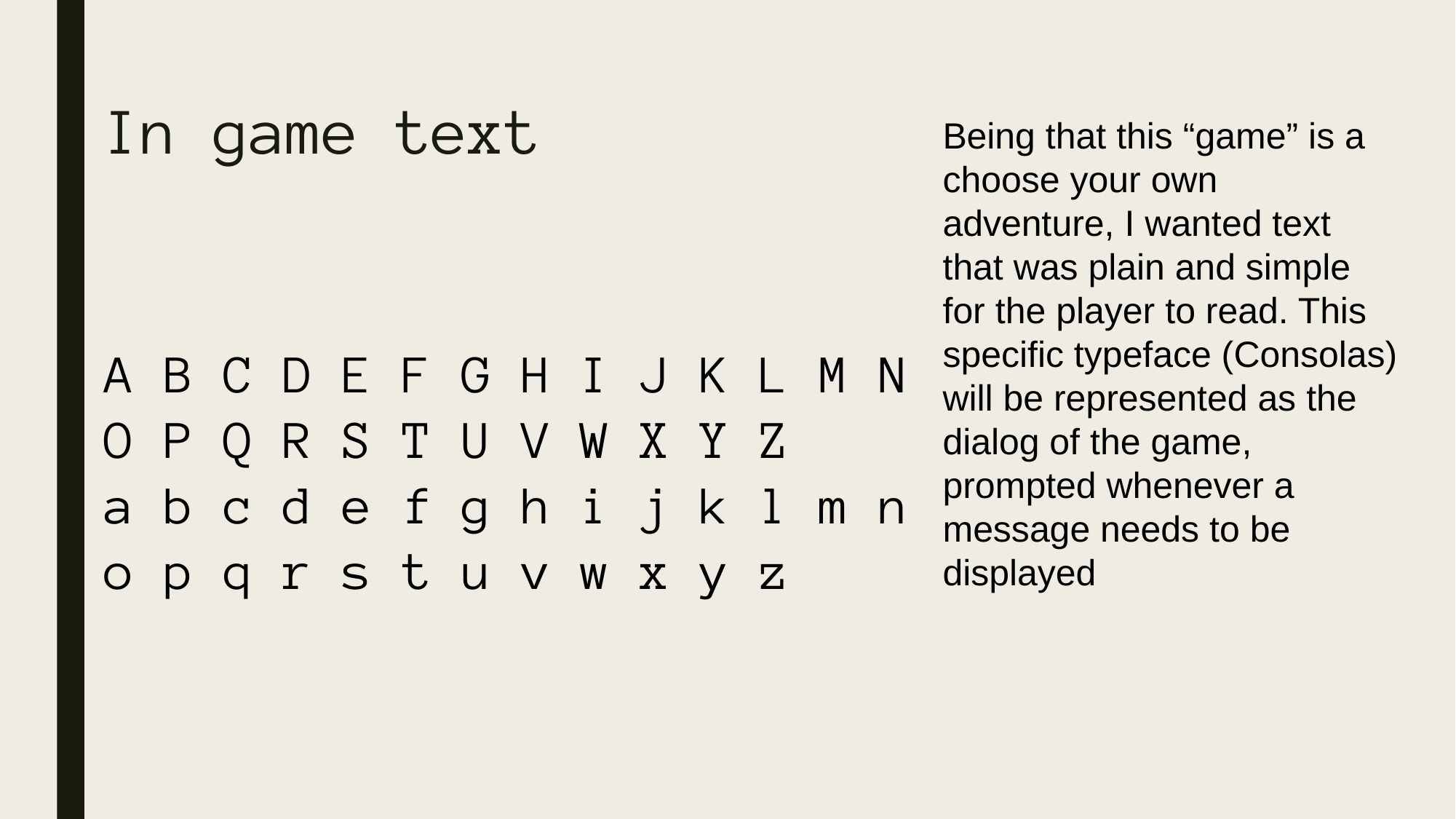

# In game text
Being that this “game” is a choose your own adventure, I wanted text that was plain and simple for the player to read. This specific typeface (Consolas) will be represented as the dialog of the game, prompted whenever a message needs to be displayed
A B C D E F G H I J K L M N O P Q R S T U V W X Y Z
a b c d e f g h i j k l m n o p q r s t u v w x y z